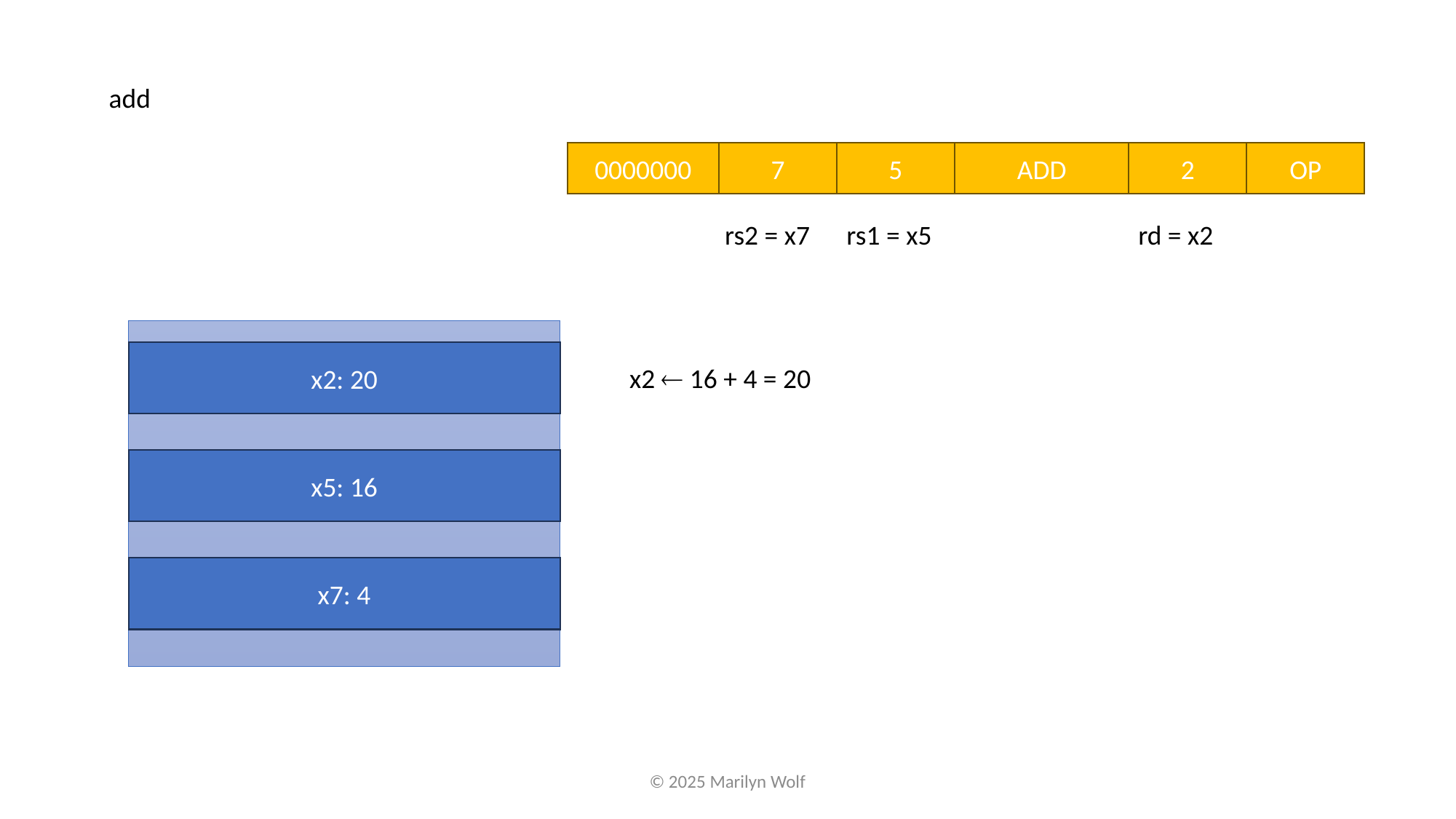

add
2
OP
5
ADD
7
0000000
rs2 = x7
rs1 = x5
rd = x2

x2: 20
x2 ← 16 + 4 = 20
x5: 16
x7: 4
© 2025 Marilyn Wolf